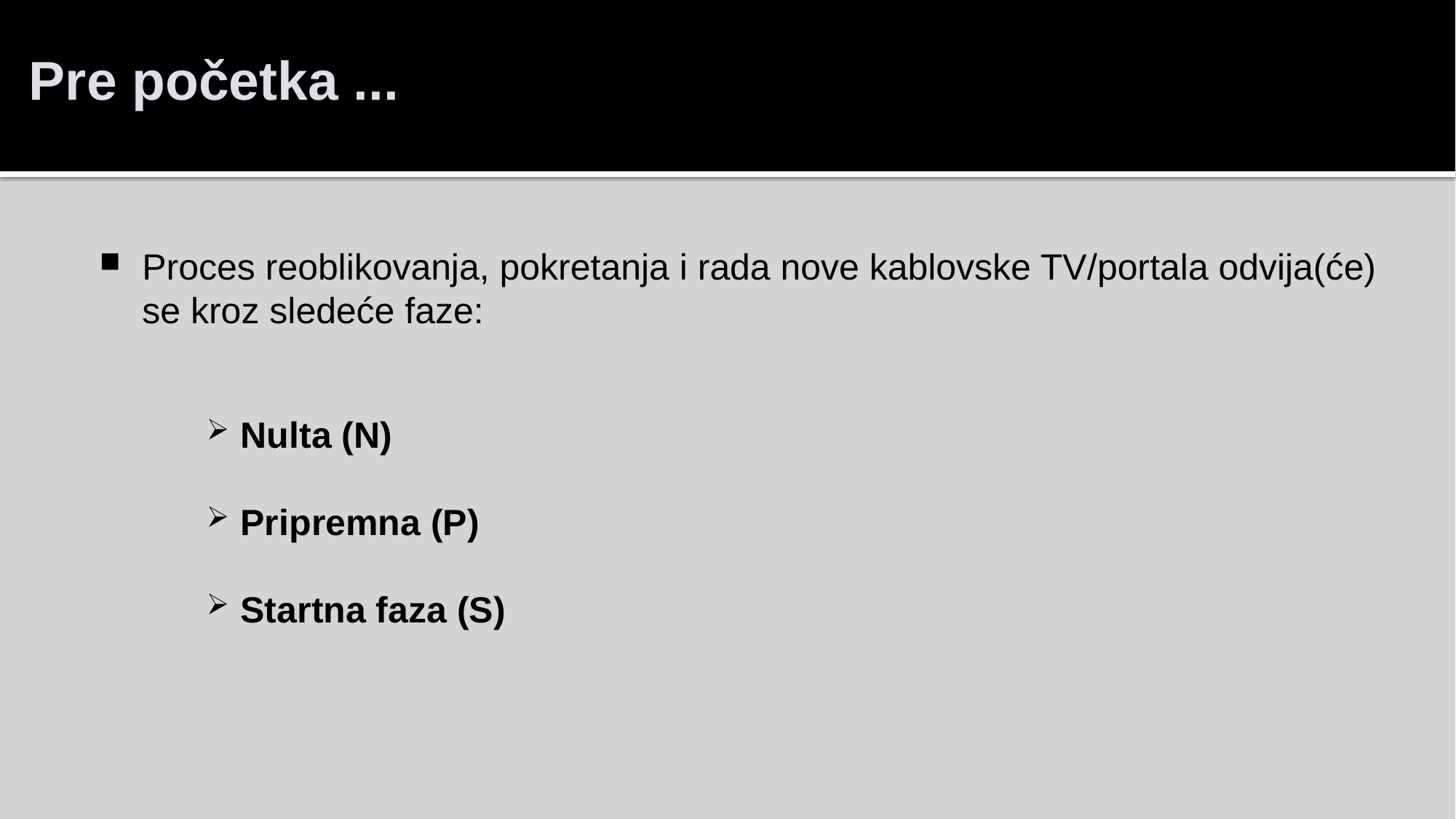

Pre početka ...

Proces reoblikovanja, pokretanja i rada nove kablovske TV/portala odvija(će) se kroz sledeće faze:

Nulta (N)
Pripremna (P)
Startna faza (S)